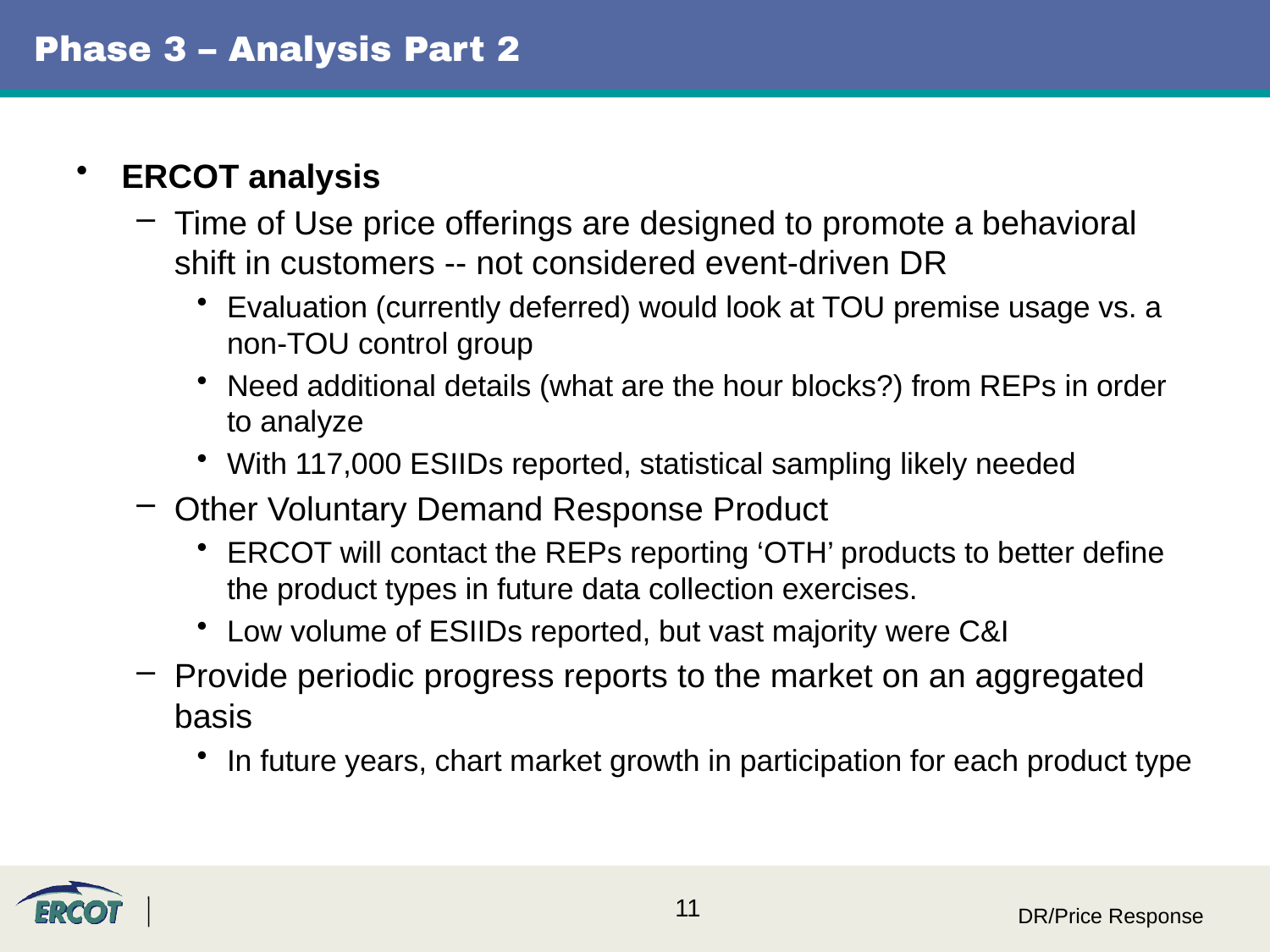

# Phase 3 – Analysis Part 2
ERCOT analysis
Time of Use price offerings are designed to promote a behavioral shift in customers -- not considered event-driven DR
Evaluation (currently deferred) would look at TOU premise usage vs. a non-TOU control group
Need additional details (what are the hour blocks?) from REPs in order to analyze
With 117,000 ESIIDs reported, statistical sampling likely needed
Other Voluntary Demand Response Product
ERCOT will contact the REPs reporting ‘OTH’ products to better define the product types in future data collection exercises.
Low volume of ESIIDs reported, but vast majority were C&I
Provide periodic progress reports to the market on an aggregated basis
In future years, chart market growth in participation for each product type

DR/Price Response